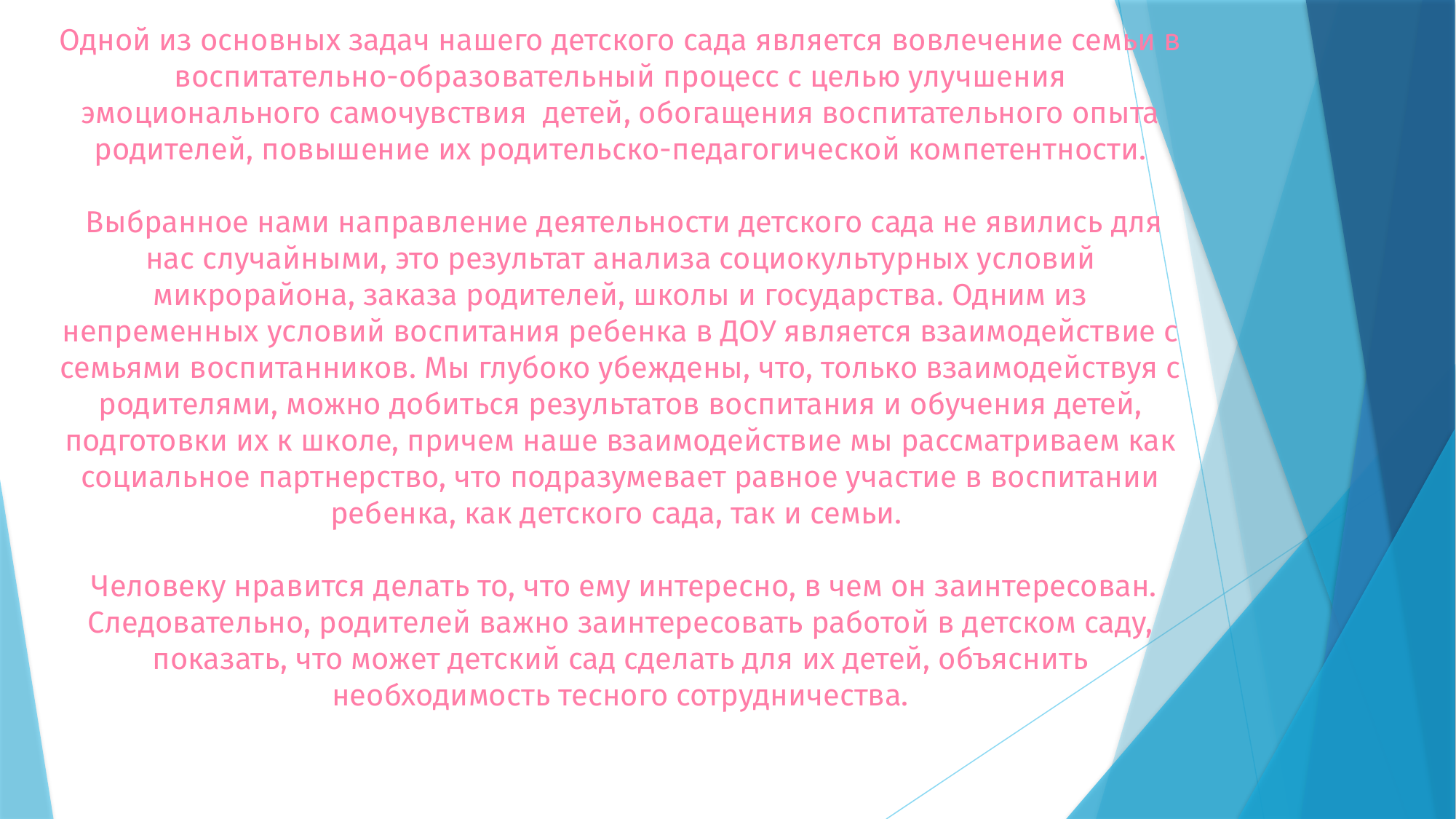

Одной из основных задач нашего детского сада является вовлечение семьи в
воспитательно-образовательный процесс с целью улучшения эмоционального самочувствия  детей, обогащения воспитательного опыта родителей, повышение их родительско-педагогической компетентности.
 Выбранное нами направление деятельности детского сада не явились для нас случайными, это результат анализа социокультурных условий микрорайона, заказа родителей, школы и государства. Одним из непременных условий воспитания ребенка в ДОУ является взаимодействие с семьями воспитанников. Мы глубоко убеждены, что, только взаимодействуя с родителями, можно добиться результатов воспитания и обучения детей, подготовки их к школе, причем наше взаимодействие мы рассматриваем как социальное партнерство, что подразумевает равное участие в воспитании ребенка, как детского сада, так и семьи.
 Человеку нравится делать то, что ему интересно, в чем он заинтересован. Следовательно, родителей важно заинтересовать работой в детском саду, показать, что может детский сад сделать для их детей, объяснить необходимость тесного сотрудничества.